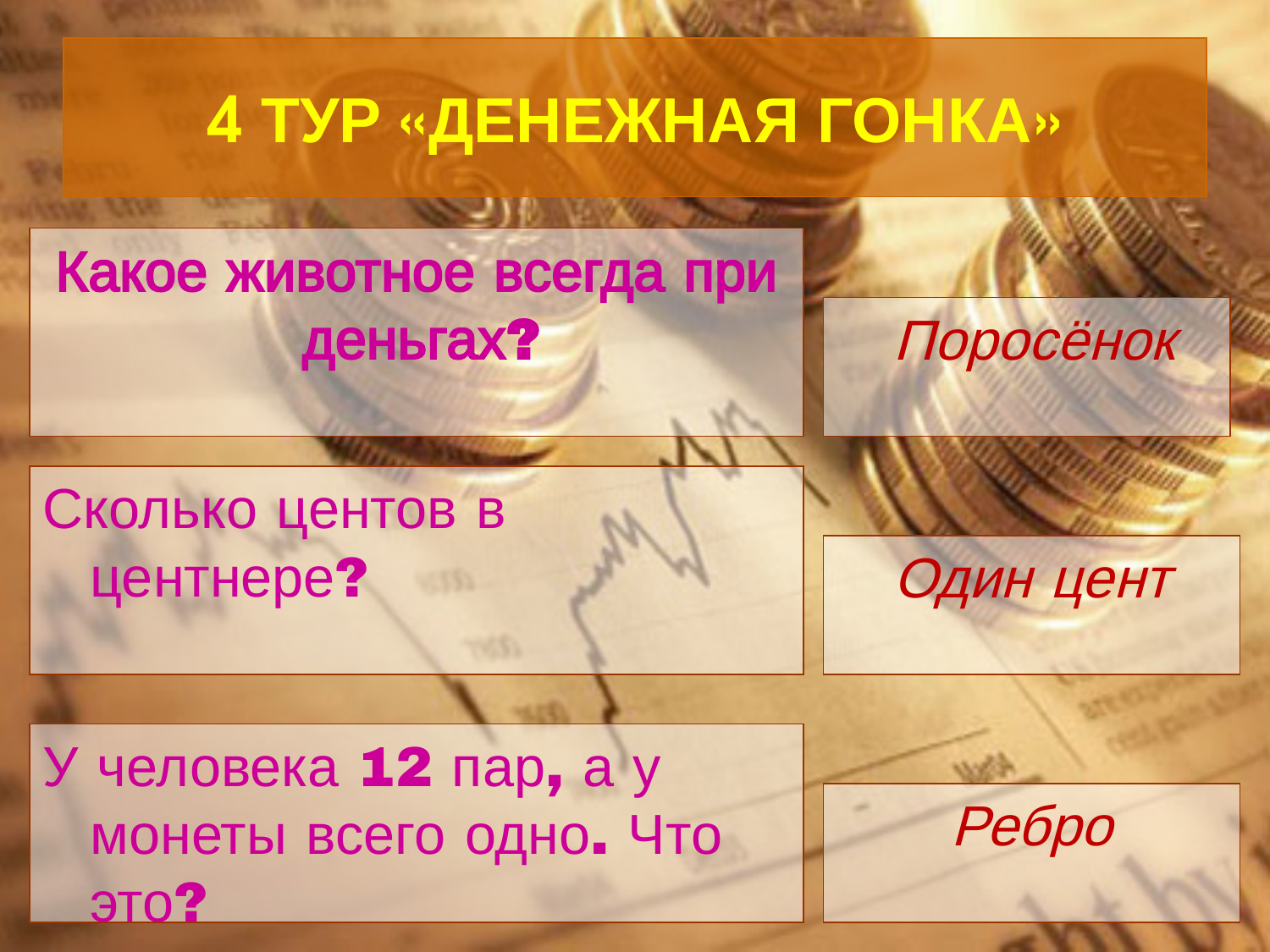

# 4 ТУР «ДЕНЕЖНАЯ ГОНКА»
Какое животное всегда при деньгах?

 Поросёнок
Сколько центов в центнере?

Один цент
У человека 12 пар, а у монеты всего одно. Что это?

Ребро